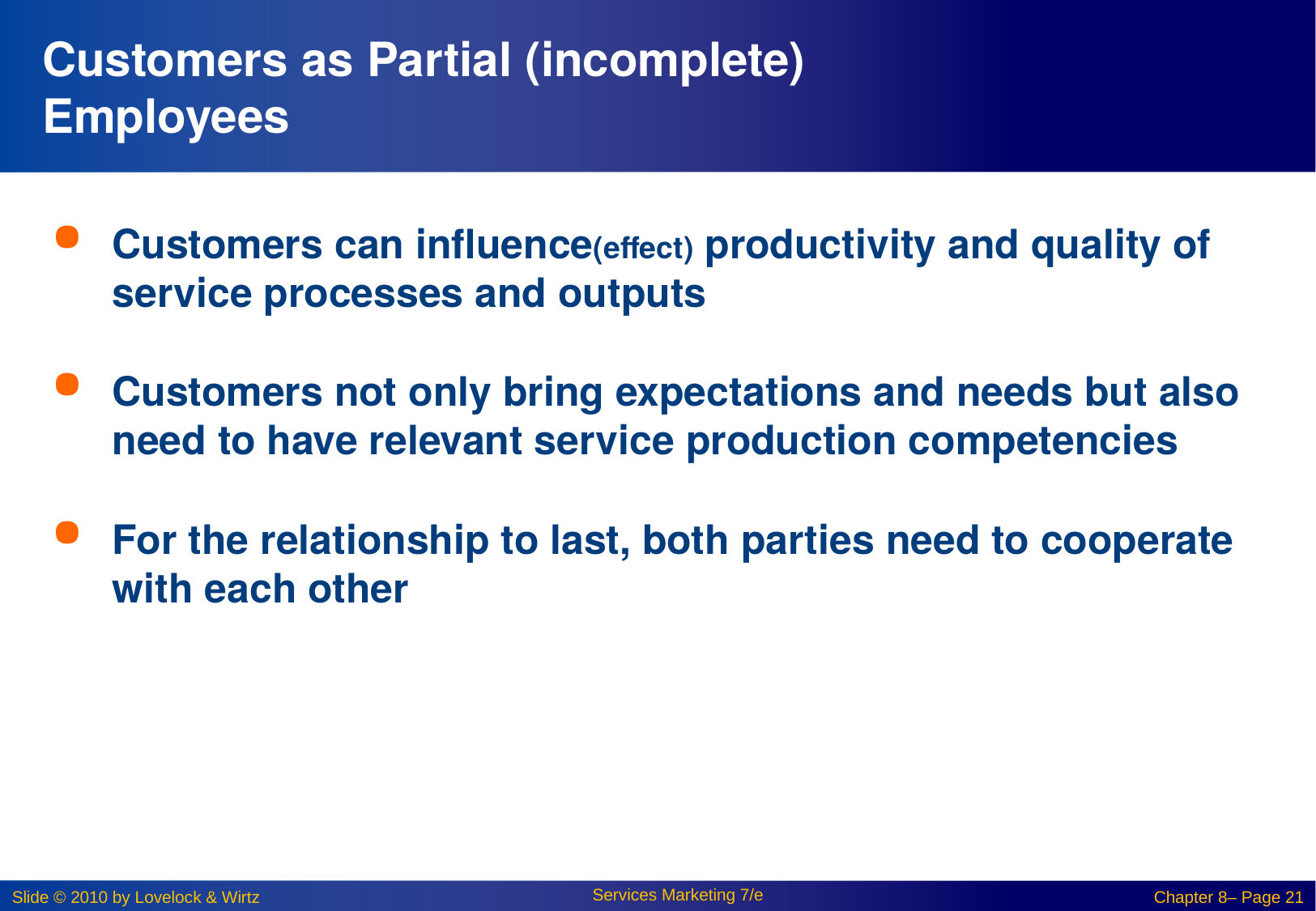

# Customers as Partial (incomplete) Employees
Customers can influence(effect) productivity and quality of service processes and outputs
Customers not only bring expectations and needs but also need to have relevant service production competencies
For the relationship to last, both parties need to cooperate with each other